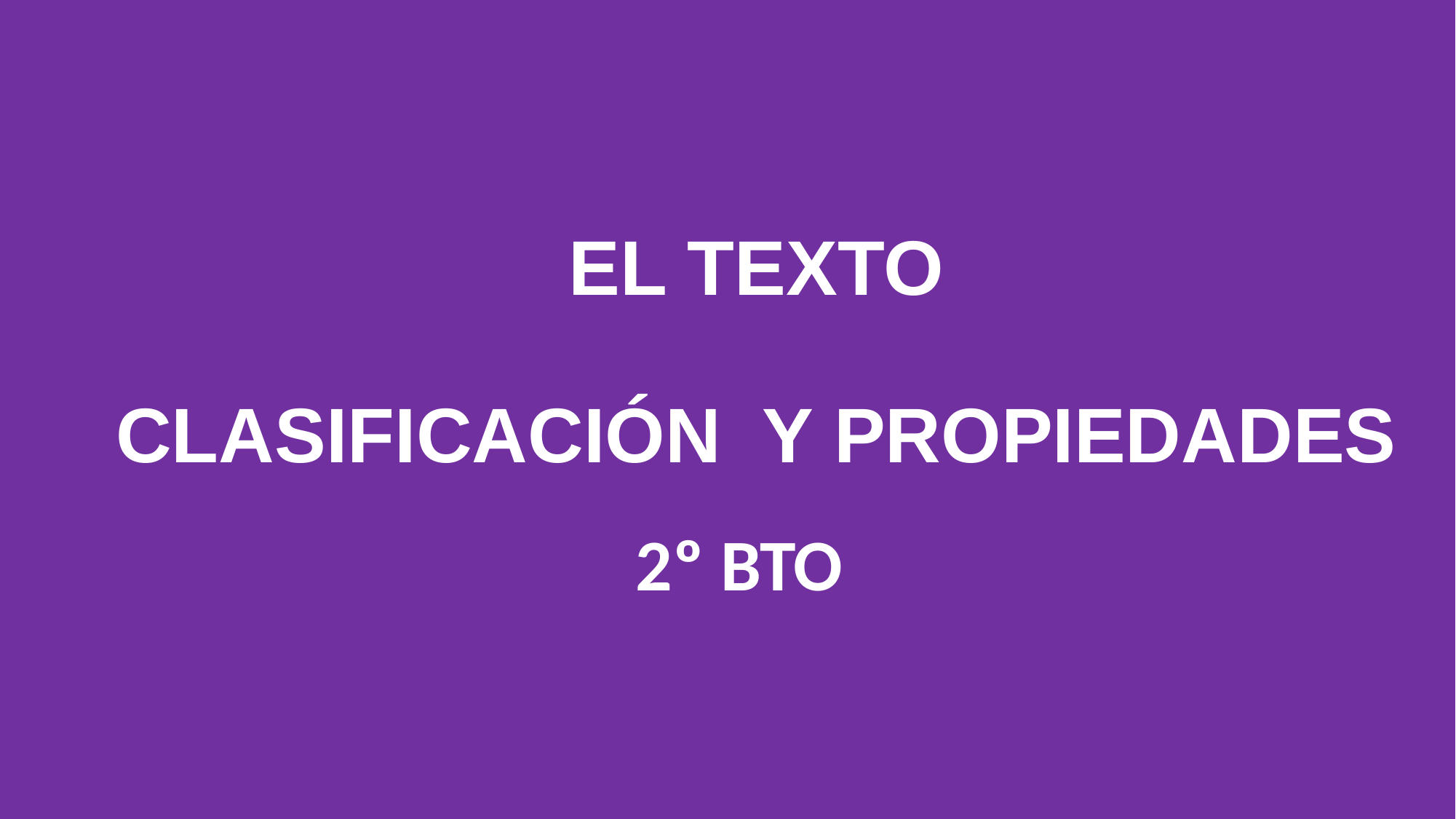

# EL TEXTO CLASIFICACIÓN  Y PROPIEDADES
2º BTO